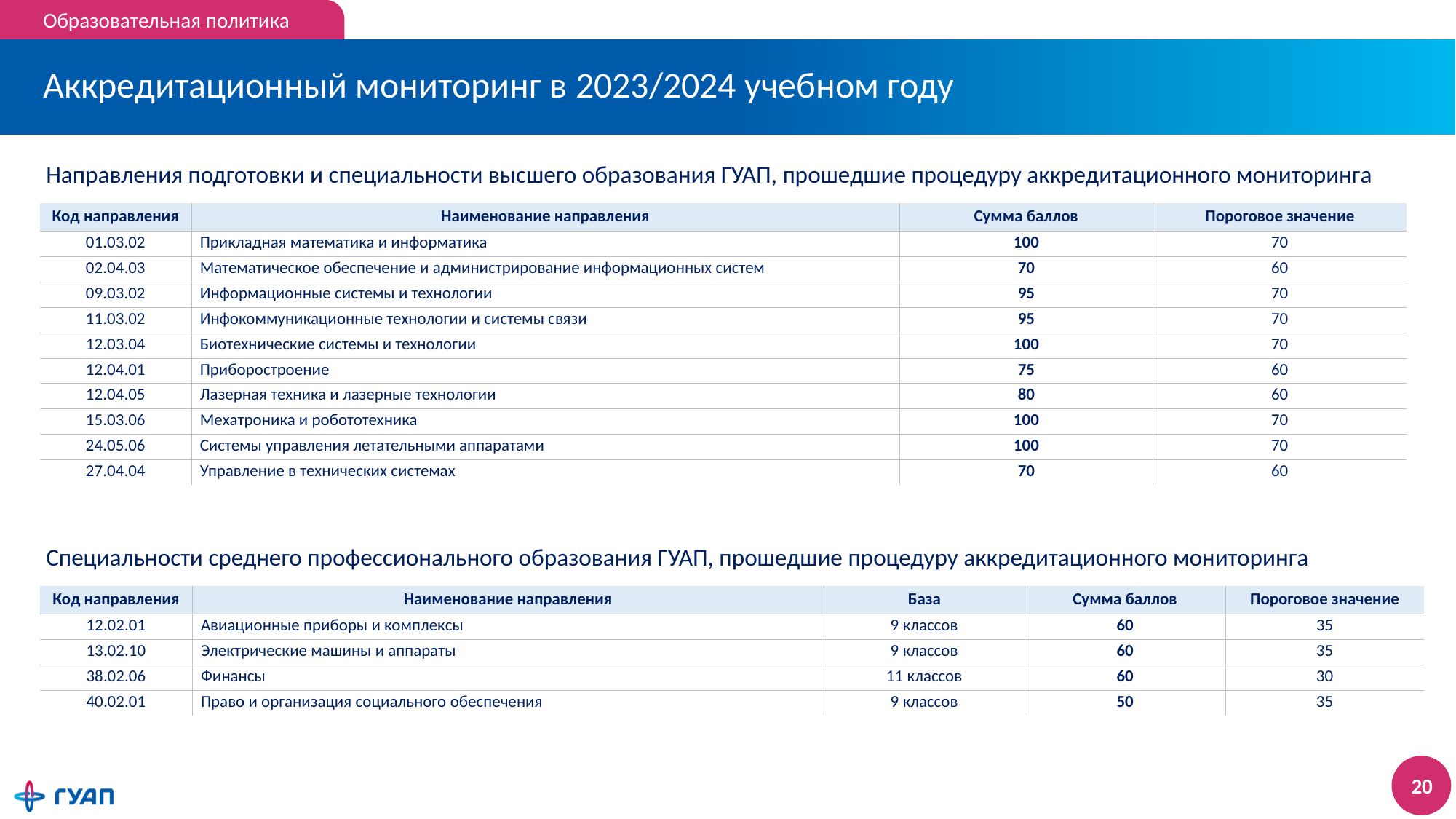

Образовательная политика
# Аккредитационный мониторинг в 2023/2024 учебном году
| Направления подготовки и специальности высшего образования ГУАП, прошедшие процедуру аккредитационного мониторинга |  |  |  |
| --- | --- | --- | --- |
| Код направления | Наименование направления | Сумма баллов | Пороговое значение |
| 01.03.02 | Прикладная математика и информатика | 100 | 70 |
| 02.04.03 | Математическое обеспечение и администрирование информационных систем | 70 | 60 |
| 09.03.02 | Информационные системы и технологии | 95 | 70 |
| 11.03.02 | Инфокоммуникационные технологии и системы связи | 95 | 70 |
| 12.03.04 | Биотехнические системы и технологии | 100 | 70 |
| 12.04.01 | Приборостроение | 75 | 60 |
| 12.04.05 | Лазерная техника и лазерные технологии | 80 | 60 |
| 15.03.06 | Мехатроника и робототехника | 100 | 70 |
| 24.05.06 | Системы управления летательными аппаратами | 100 | 70 |
| 27.04.04 | Управление в технических системах | 70 | 60 |
| Специальности среднего профессионального образования ГУАП, прошедшие процедуру аккредитационного мониторинга |  |  |  |  |
| --- | --- | --- | --- | --- |
| Код направления | Наименование направления | База | Сумма баллов | Пороговое значение |
| 12.02.01 | Авиационные приборы и комплексы | 9 классов | 60 | 35 |
| 13.02.10 | Электрические машины и аппараты | 9 классов | 60 | 35 |
| 38.02.06 | Финансы | 11 классов | 60 | 30 |
| 40.02.01 | Право и организация социального обеспечения | 9 классов | 50 | 35 |